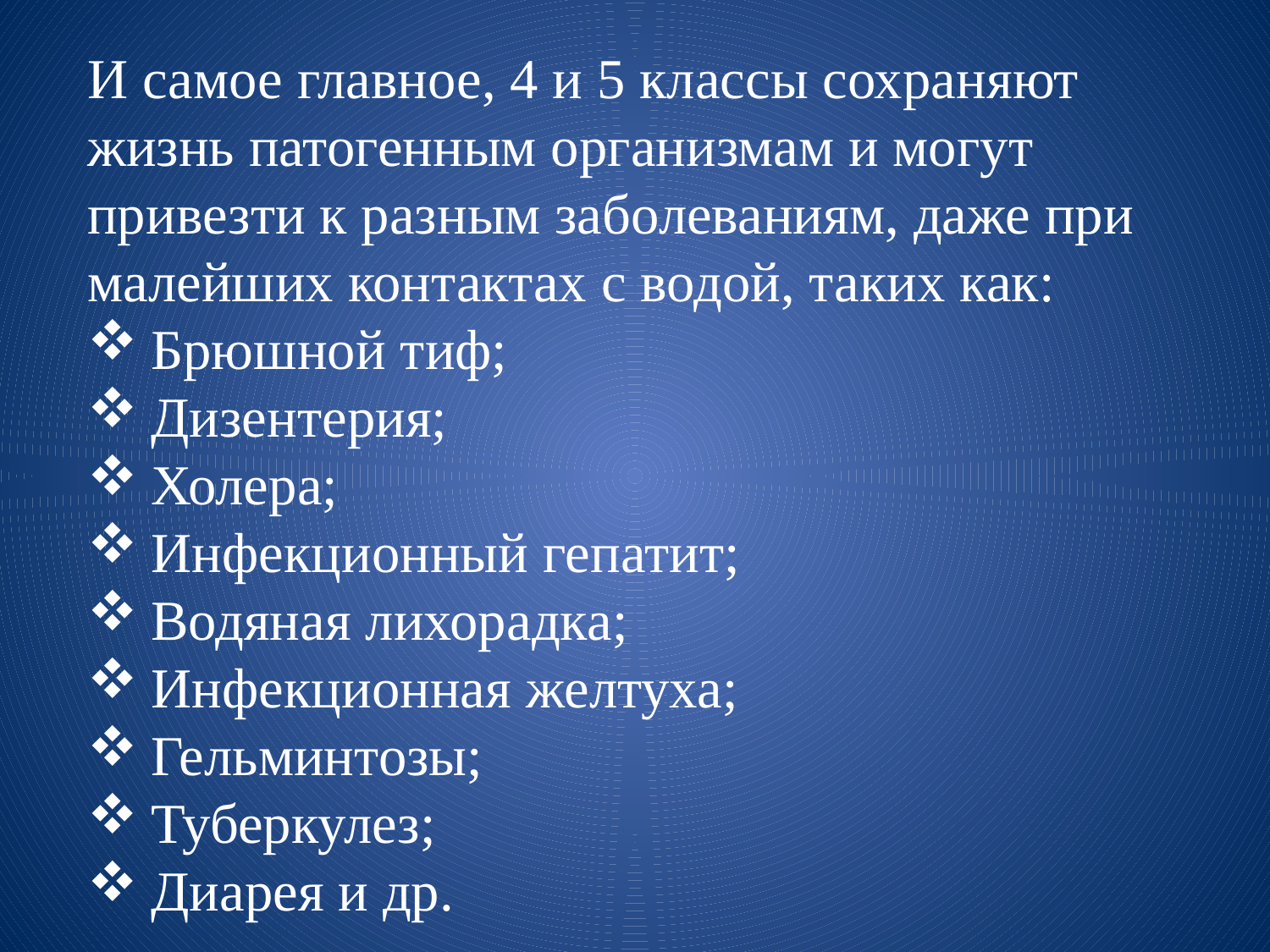

И самое главное, 4 и 5 классы сохраняют жизнь патогенным организмам и могут привезти к разным заболеваниям, даже при малейших контактах с водой, таких как:
Брюшной тиф;
Дизентерия;
Холера;
Инфекционный гепатит;
Водяная лихорадка;
Инфекционная желтуха;
Гельминтозы;
Туберкулез;
Диарея и др.